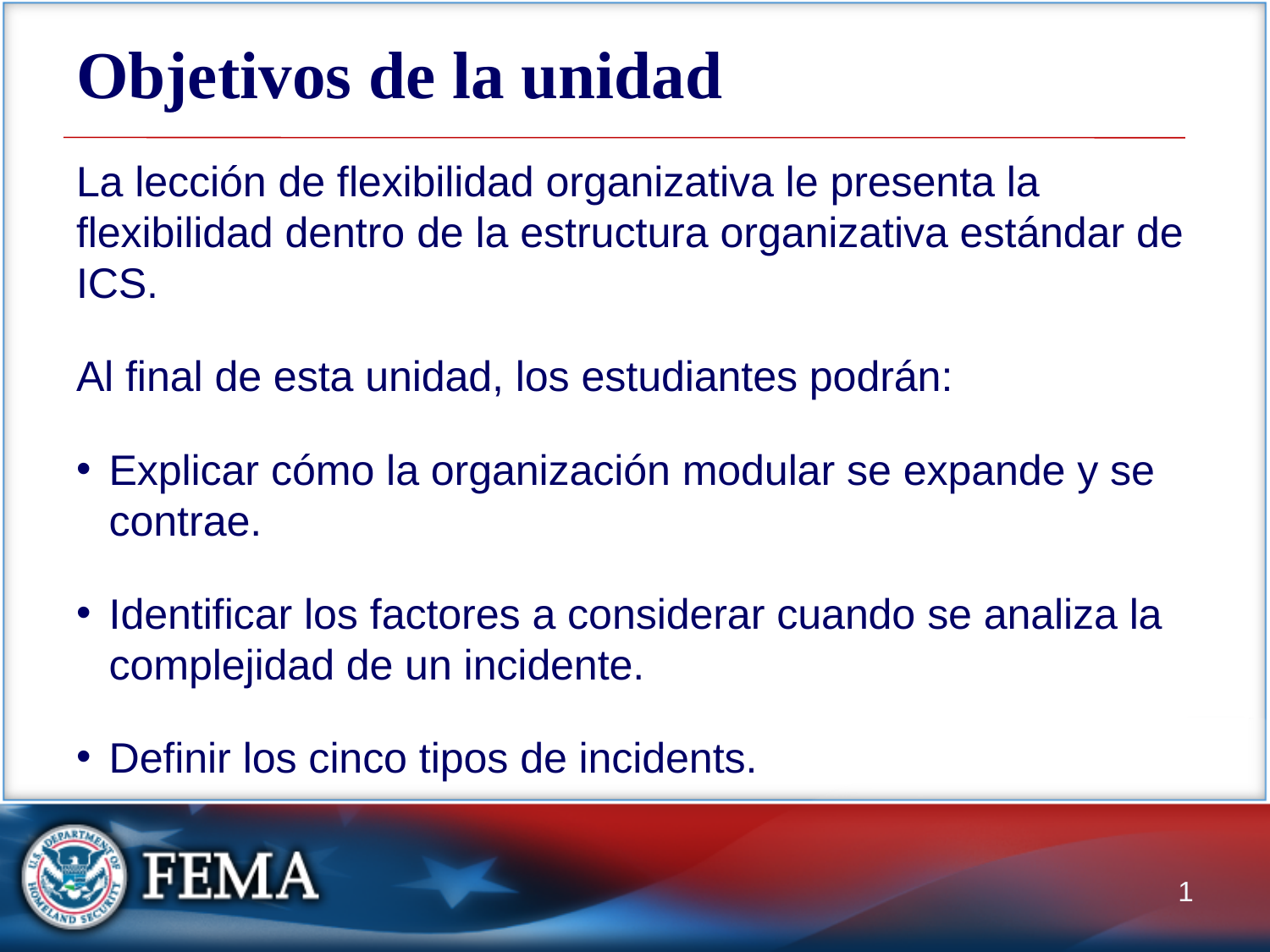

# Objetivos de la unidad
La lección de flexibilidad organizativa le presenta la flexibilidad dentro de la estructura organizativa estándar de ICS.
Al final de esta unidad, los estudiantes podrán:
Explicar cómo la organización modular se expande y se contrae.
Identificar los factores a considerar cuando se analiza la complejidad de un incidente.
Definir los cinco tipos de incidents.
1